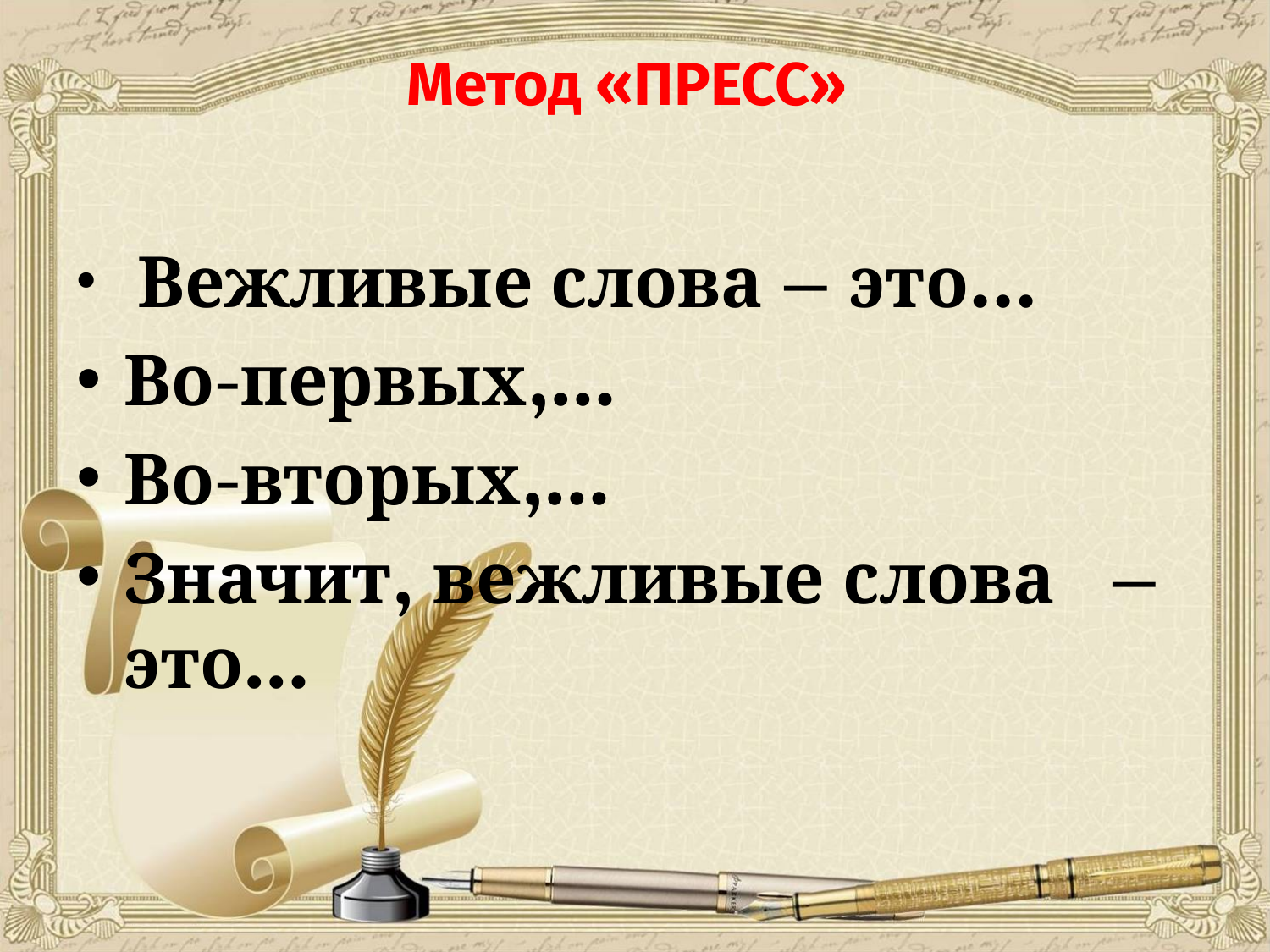

# Метод «ПРЕСС»

 Вежливые слова – это...
Во-первых,…
Во-вторых,…
Значит, вежливые слова   – это…